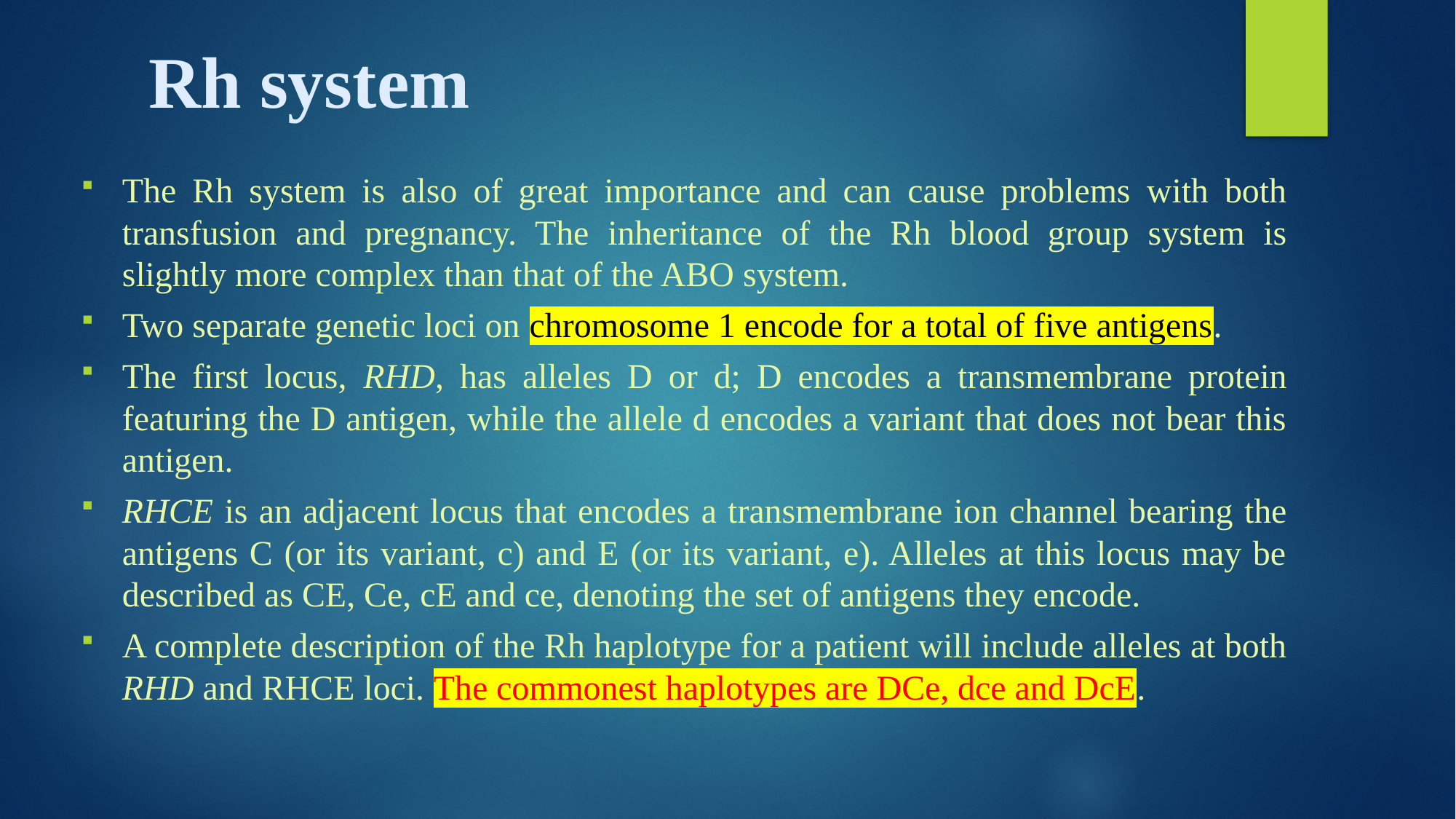

# Rh system
The Rh system is also of great importance and can cause problems with both transfusion and pregnancy. The inheritance of the Rh blood group system is slightly more complex than that of the ABO system.
Two separate genetic loci on chromosome 1 encode for a total of five antigens.
The first locus, RHD, has alleles D or d; D encodes a transmembrane protein featuring the D antigen, while the allele d encodes a variant that does not bear this antigen.
RHCE is an adjacent locus that encodes a transmembrane ion channel bearing the antigens C (or its variant, c) and E (or its variant, e). Alleles at this locus may be described as CE, Ce, cE and ce, denoting the set of antigens they encode.
A complete description of the Rh haplotype for a patient will include alleles at both RHD and RHCE loci. The commonest haplotypes are DCe, dce and DcE.